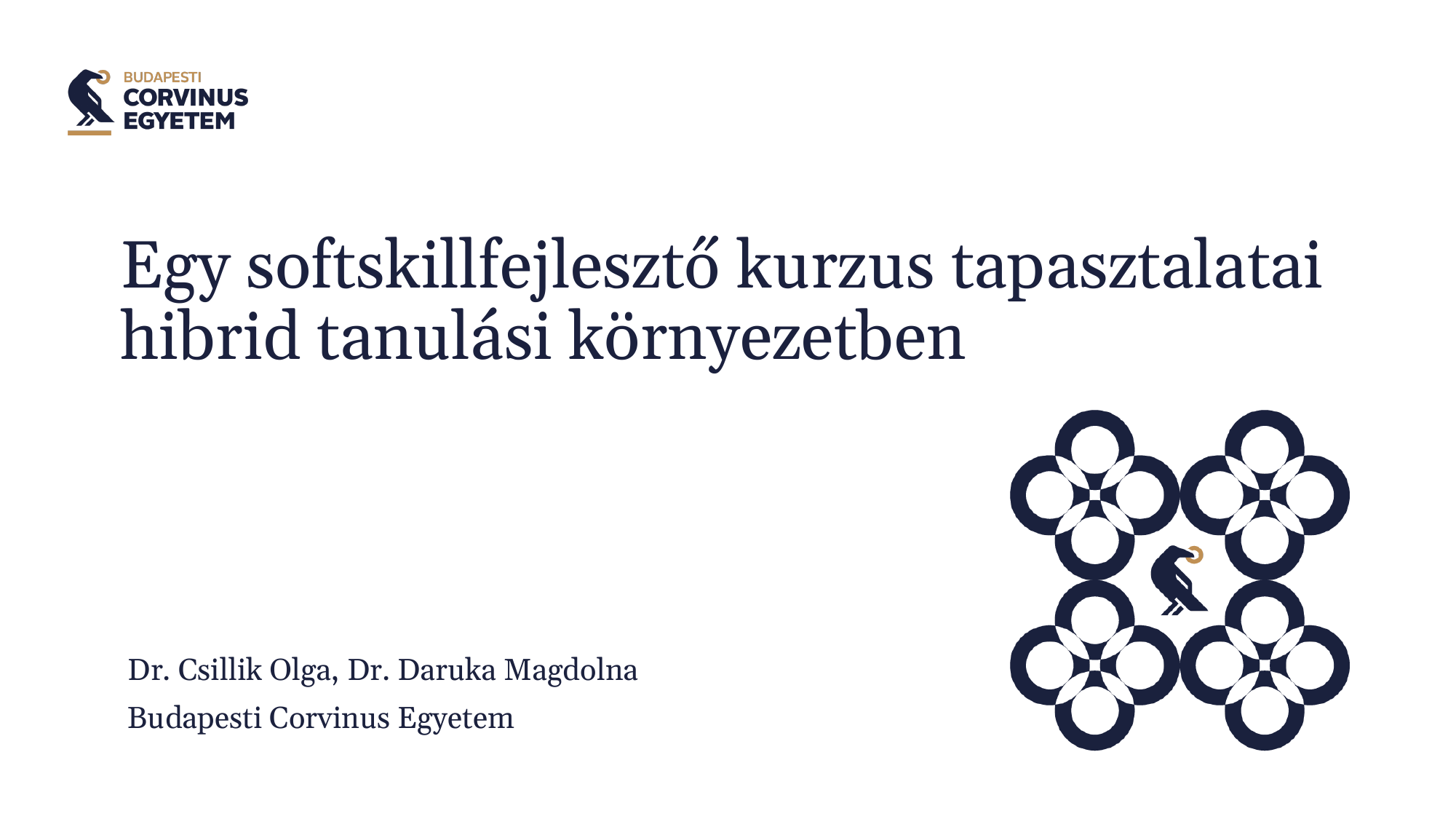

# Egy softskillfejlesztő kurzus tapasztalatai hibrid tanulási környezetben

Dr. Csillik Olga, Dr. Daruka Magdolna
Budapesti Corvinus Egyetem